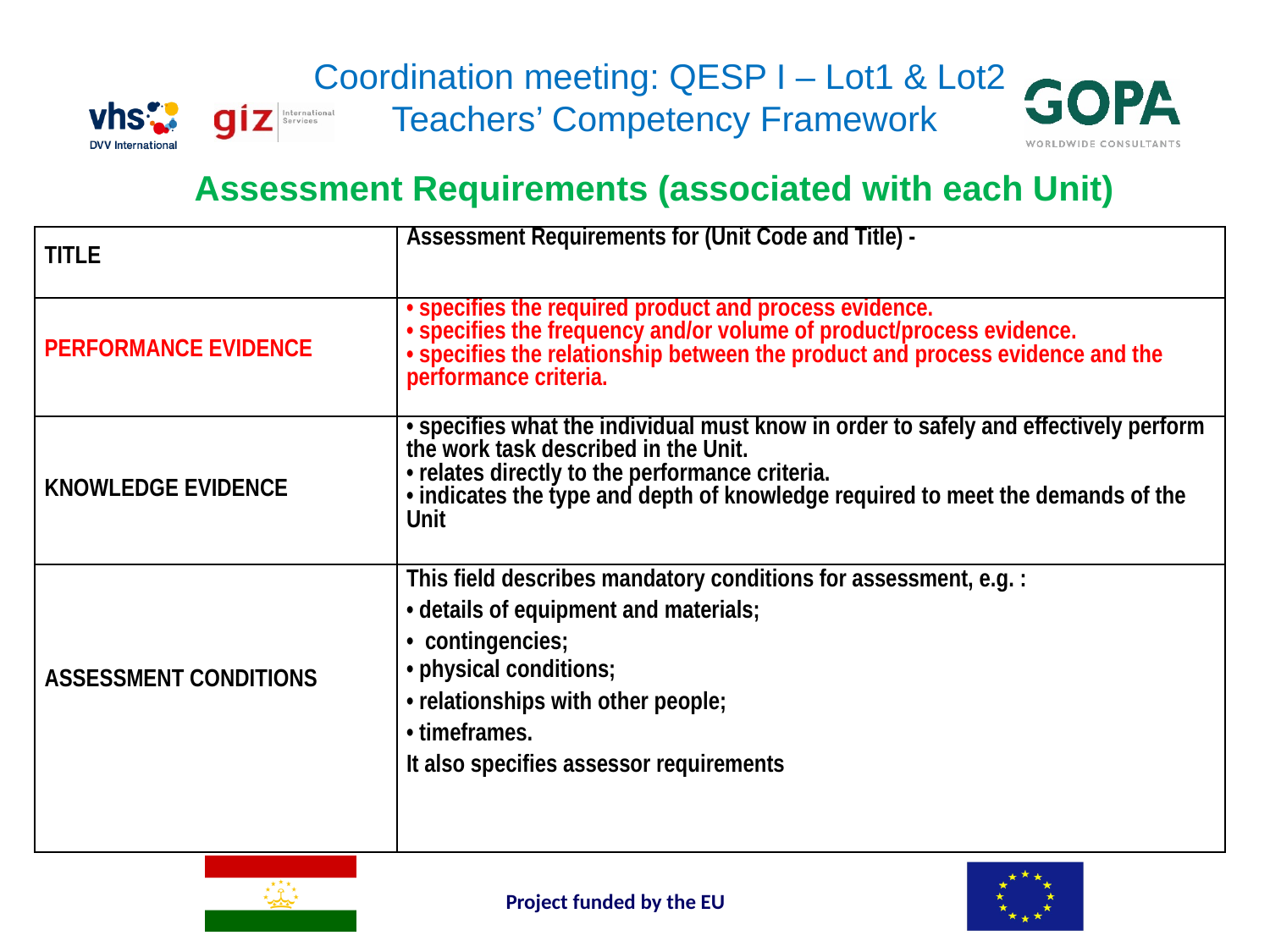

Coordination meeting: QESP I – Lot1 & Lot2
Teachers’ Competency Framework

Assessment Requirements (associated with each Unit)

| TITLE | Assessment Requirements for (Unit Code and Title) - |
| --- | --- |
| PERFORMANCE EVIDENCE | • specifies the required product and process evidence. • specifies the frequency and/or volume of product/process evidence. • specifies the relationship between the product and process evidence and the performance criteria. |
| KNOWLEDGE EVIDENCE | • specifies what the individual must know in order to safely and effectively perform the work task described in the Unit. • relates directly to the performance criteria. • indicates the type and depth of knowledge required to meet the demands of the Unit |
| Assessment conditions | This field describes mandatory conditions for assessment, e.g. : • details of equipment and materials; • contingencies; • physical conditions; • relationships with other people; • timeframes. It also specifies assessor requirements |
Project funded by the EU